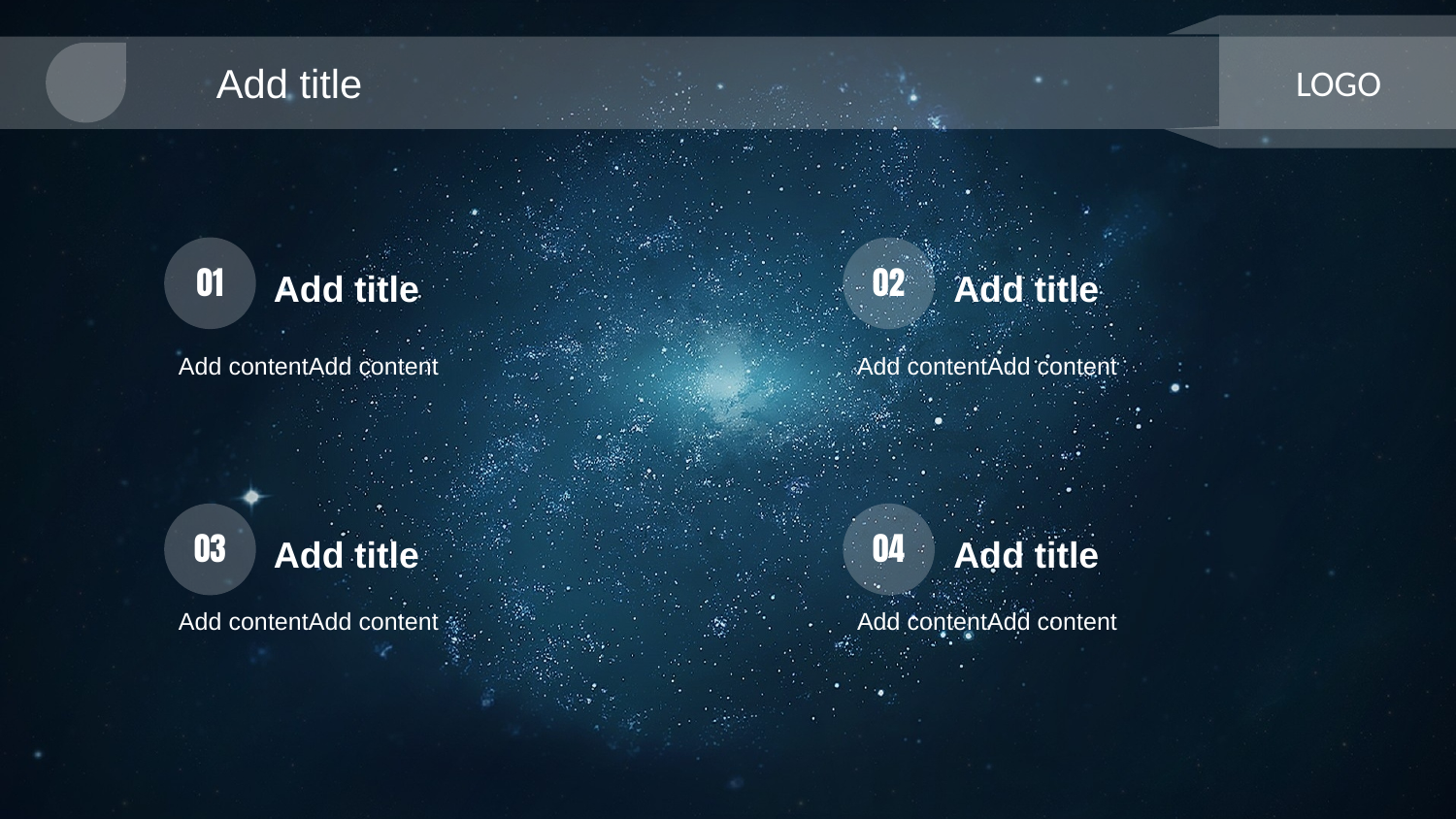

Add title
LOGO
01
Add title
02
Add title
Add contentAdd content

Add contentAdd content

03
Add title
04
Add title
Add contentAdd content

Add contentAdd content